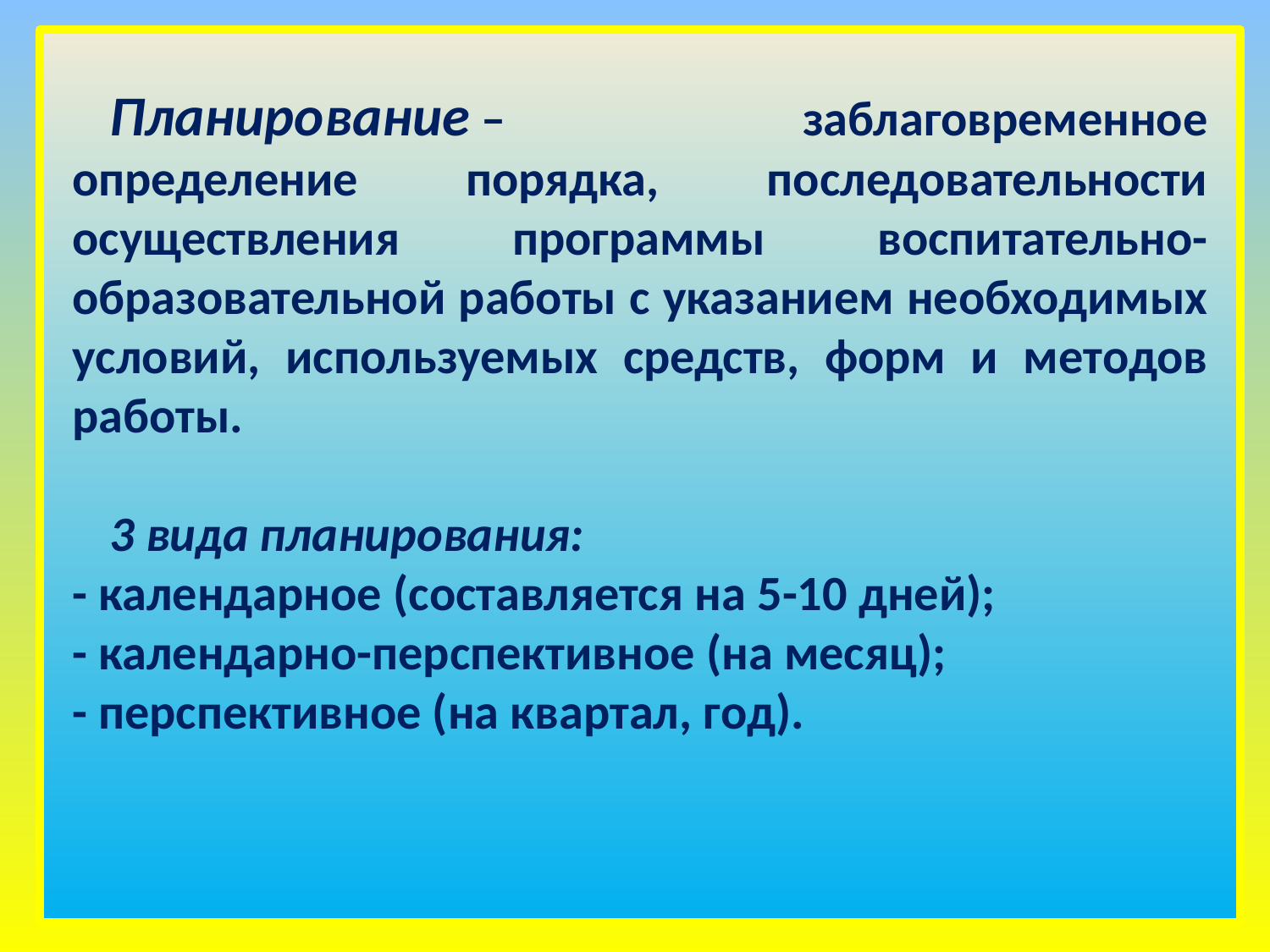

Планирование – заблаговременное определение порядка, последовательности осуществления программы воспитательно-образовательной работы с указанием необходимых условий, используемых средств, форм и методов работы.

3 вида планирования:
- календарное (составляется на 5-10 дней);
- календарно-перспективное (на месяц);
- перспективное (на квартал, год).
2